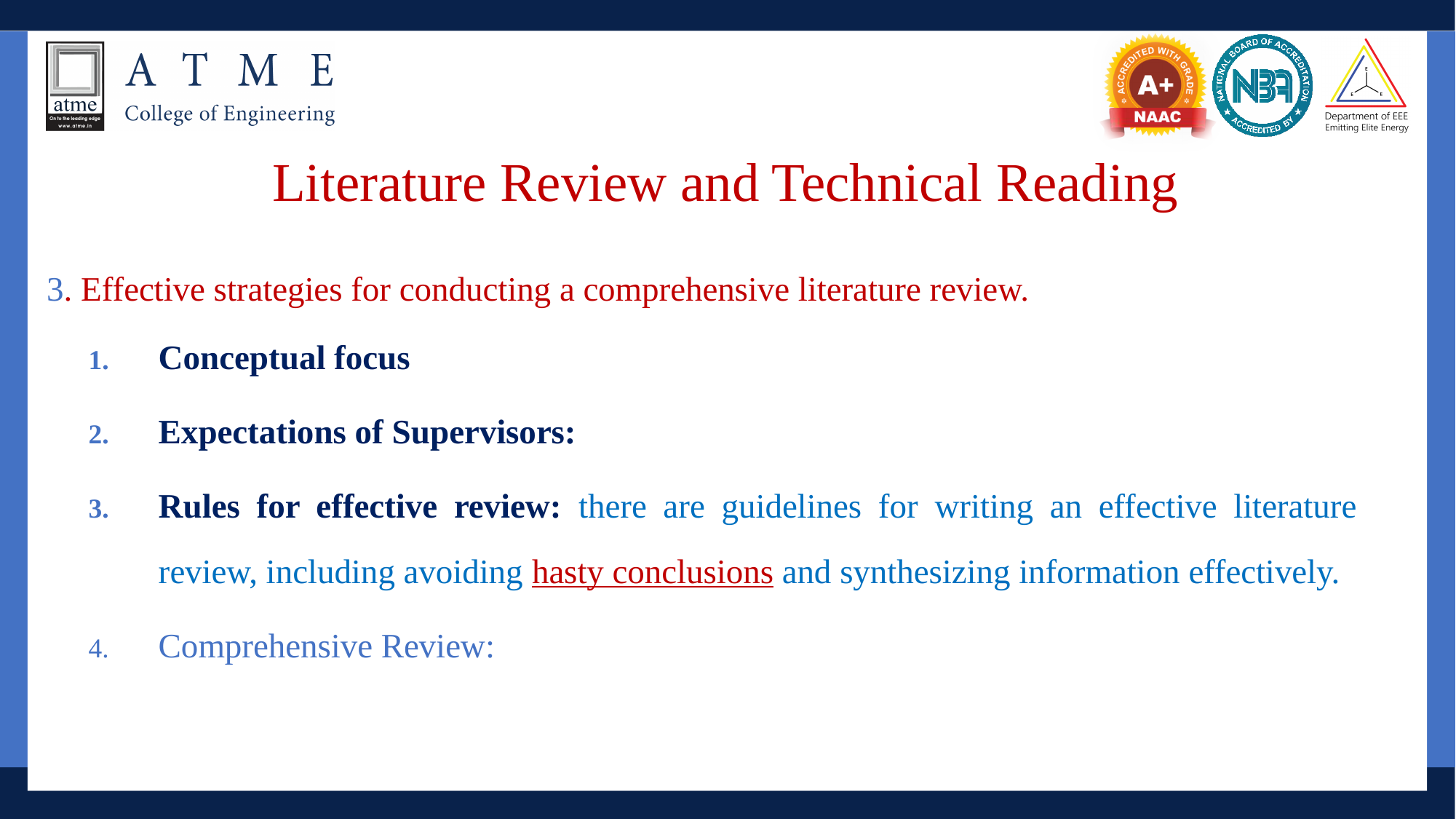

# Literature Review and Technical Reading
3. Effective strategies for conducting a comprehensive literature review.
Conceptual focus
Expectations of Supervisors:
Rules for effective review: there are guidelines for writing an effective literature review, including avoiding hasty conclusions and synthesizing information effectively.
Comprehensive Review: